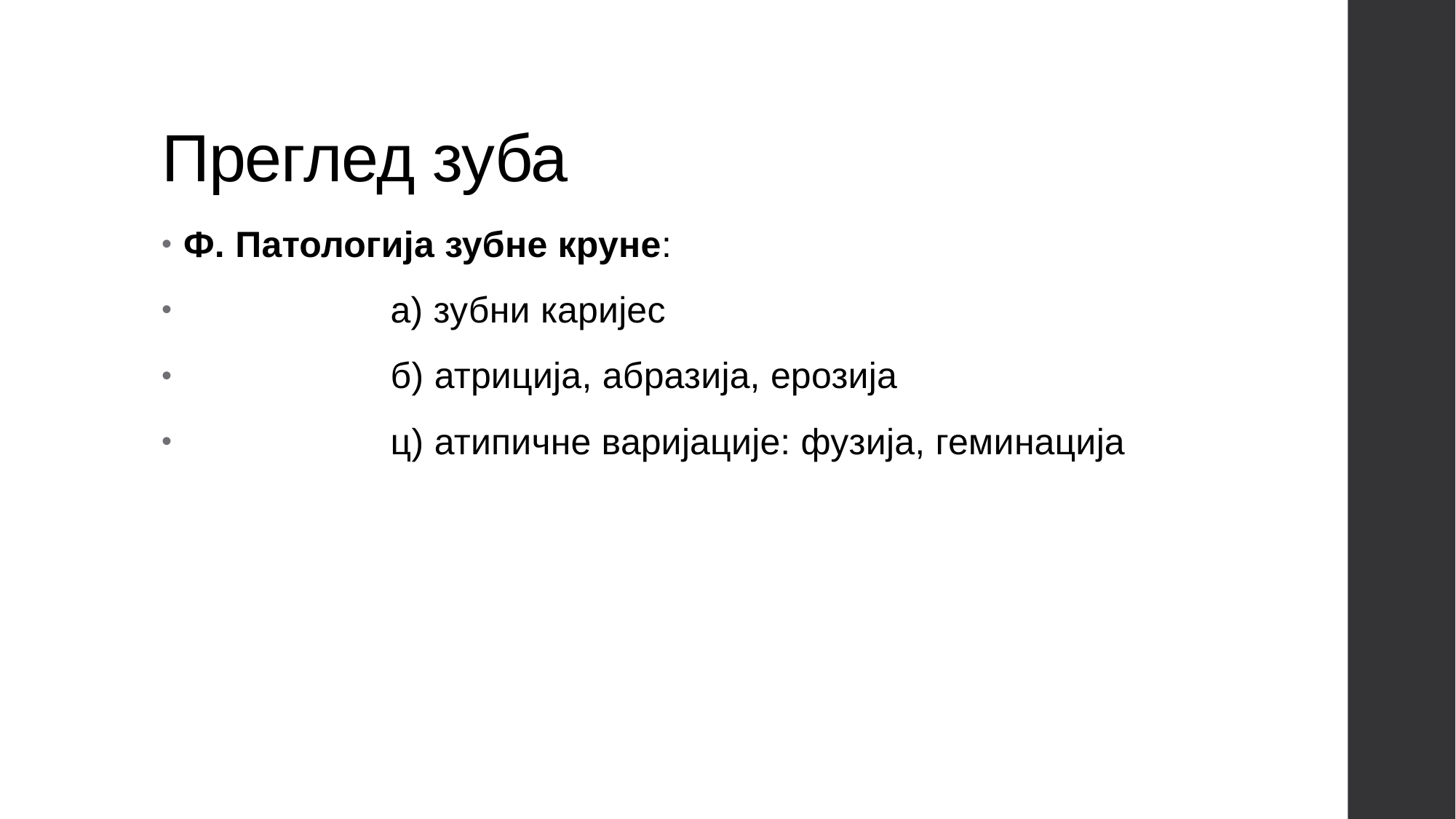

# Преглед зуба
Ф. Патологија зубне круне:
                    а) зубни каријес
                    б) атриција, абразија, ерозија
                    ц) атипичне варијације: фузија, геминација